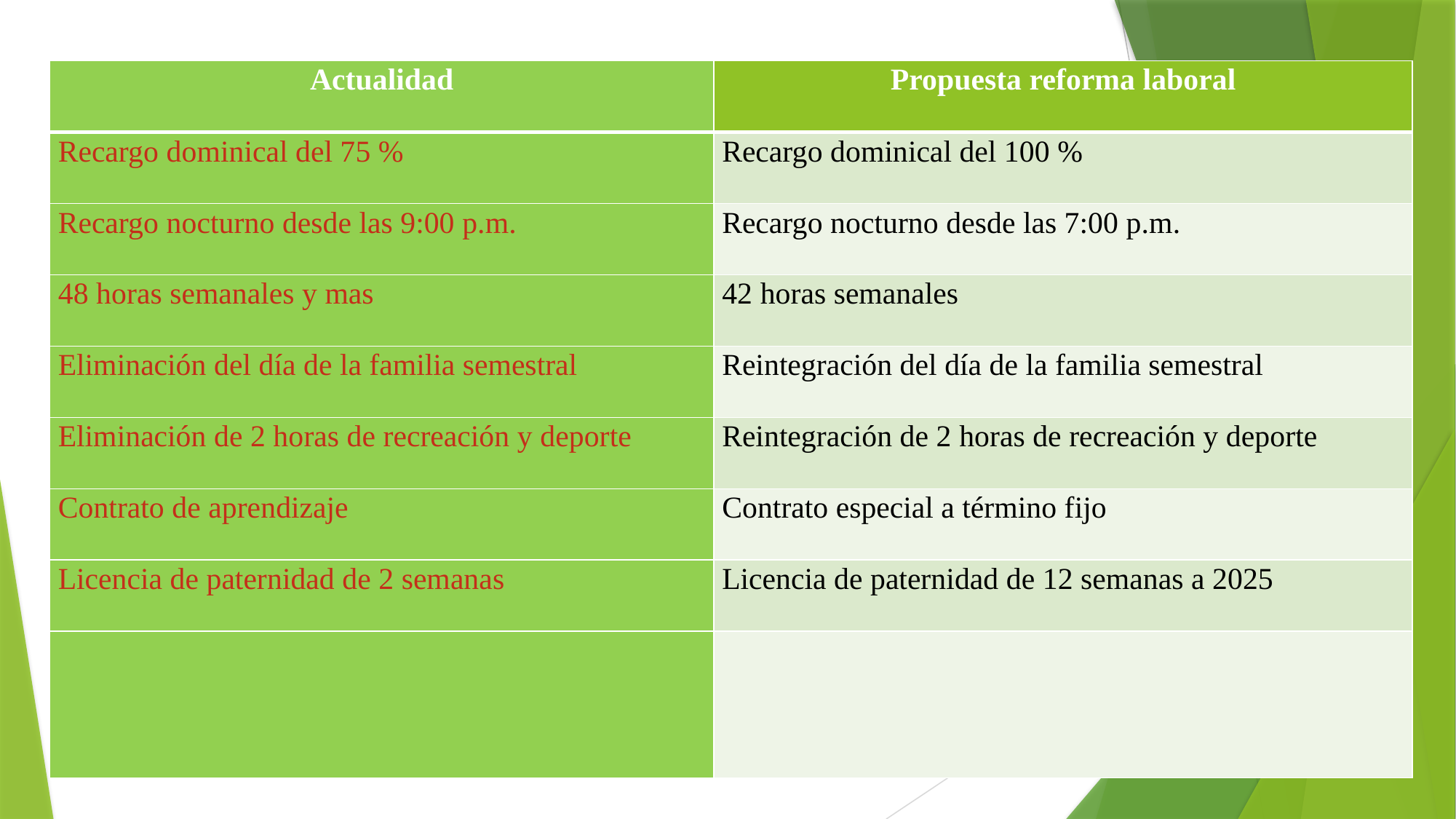

| Actualidad | Propuesta reforma laboral |
| --- | --- |
| Recargo dominical del 75 % | Recargo dominical del 100 % |
| Recargo nocturno desde las 9:00 p.m. | Recargo nocturno desde las 7:00 p.m. |
| 48 horas semanales y mas | 42 horas semanales |
| Eliminación del día de la familia semestral | Reintegración del día de la familia semestral |
| Eliminación de 2 horas de recreación y deporte | Reintegración de 2 horas de recreación y deporte |
| Contrato de aprendizaje | Contrato especial a término fijo |
| Licencia de paternidad de 2 semanas | Licencia de paternidad de 12 semanas a 2025 |
|  |  |